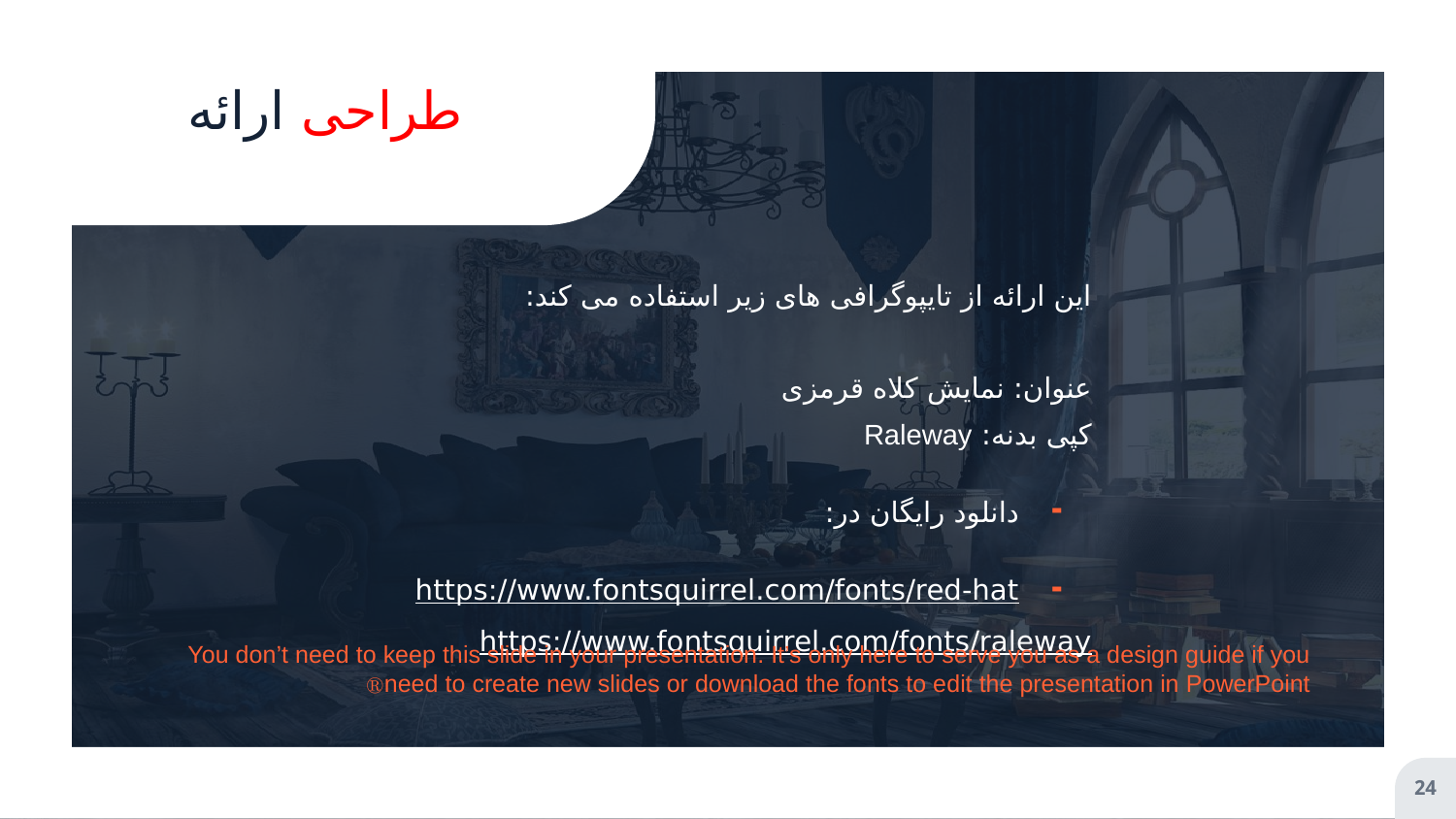

# طراحی ارائه
این ارائه از تایپوگرافی های زیر استفاده می کند:

عنوان: نمایش کلاه قرمزی
کپی بدنه: Raleway

دانلود رایگان در:

https://www.fontsquirrel.com/fonts/red-hat
https://www.fontsquirrel.com/fonts/raleway

You don’t need to keep this slide in your presentation. It’s only here to serve you as a design guide if you need to create new slides or download the fonts to edit the presentation in PowerPoint®

24